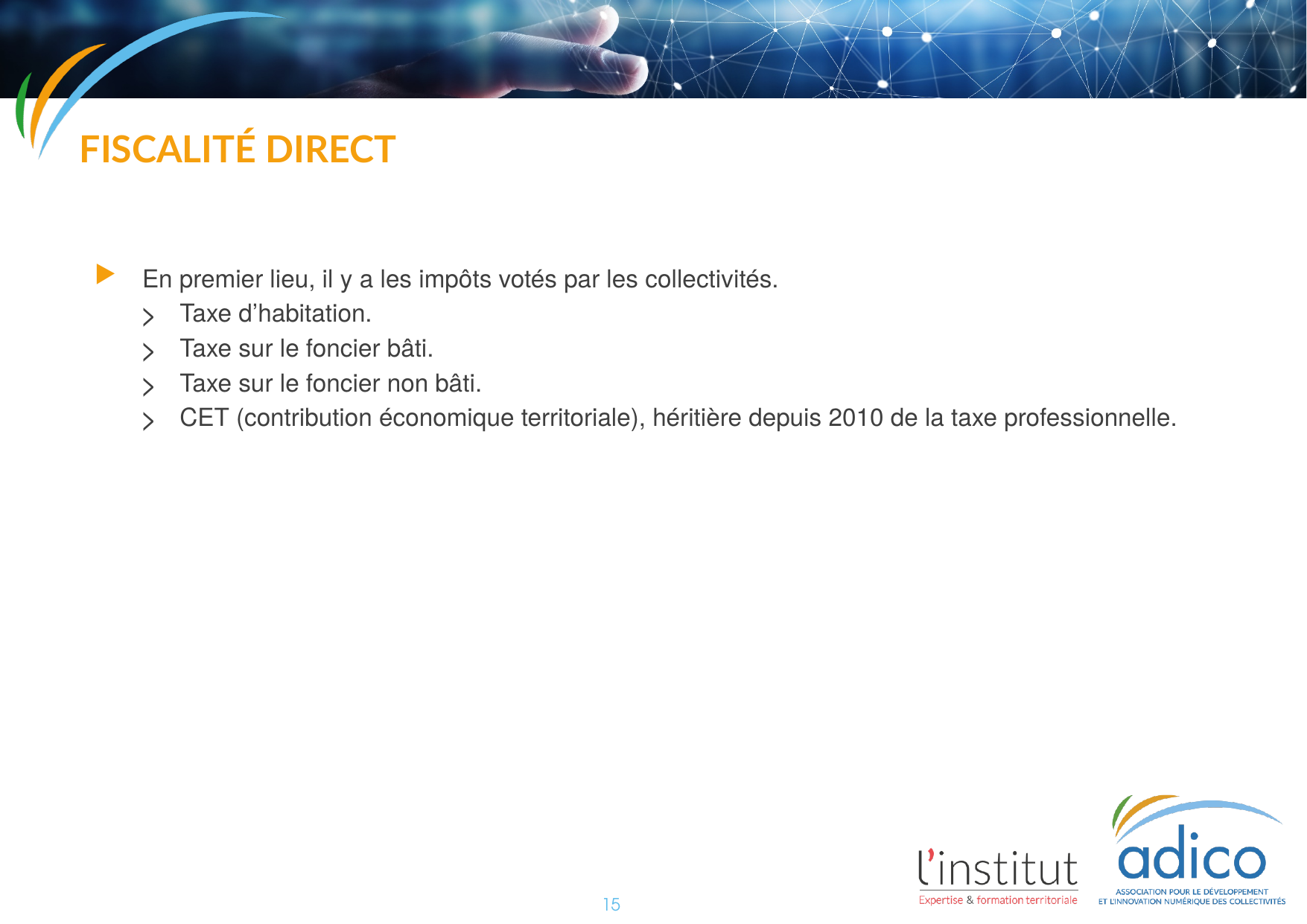

# Fiscalité direct
En premier lieu, il y a les impôts votés par les collectivités.
Taxe d’habitation.
Taxe sur le foncier bâti.
Taxe sur le foncier non bâti.
CET (contribution économique territoriale), héritière depuis 2010 de la taxe professionnelle.